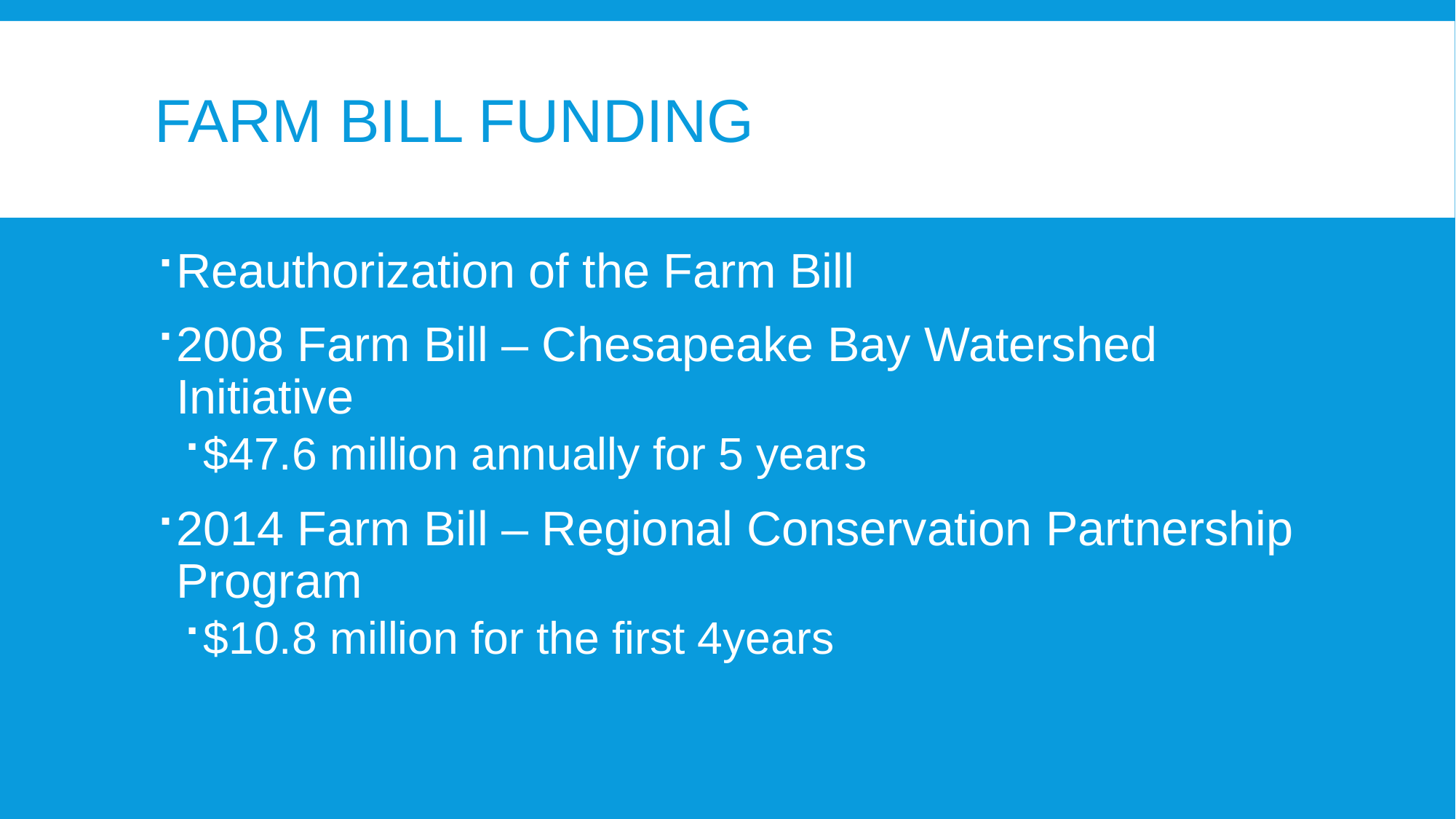

# Farm Bill Funding
Reauthorization of the Farm Bill
2008 Farm Bill – Chesapeake Bay Watershed Initiative
$47.6 million annually for 5 years
2014 Farm Bill – Regional Conservation Partnership Program
$10.8 million for the first 4years